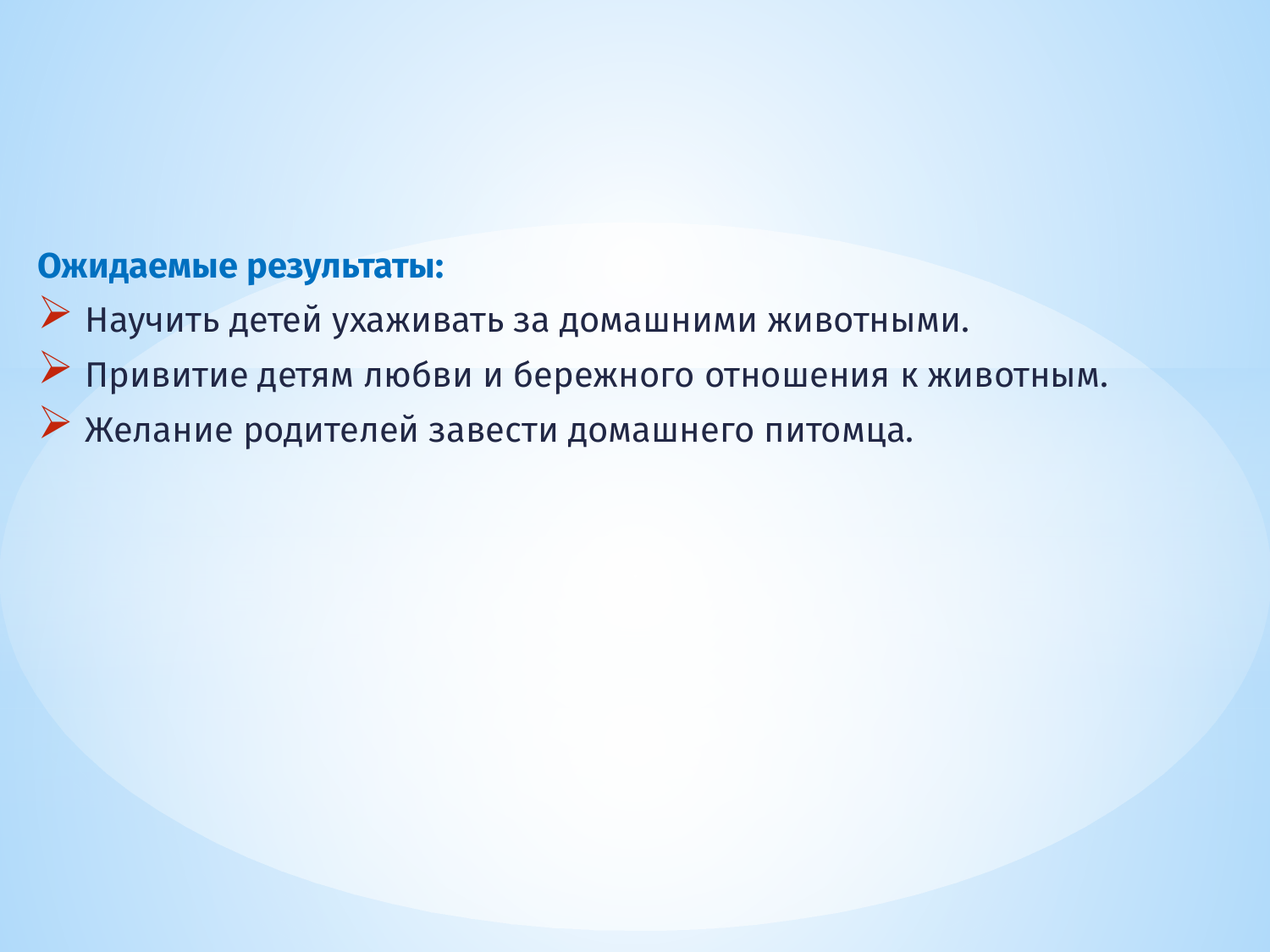

#
Ожидаемые результаты:
Научить детей ухаживать за домашними животными.
Привитие детям любви и бережного отношения к животным.
Желание родителей завести домашнего питомца.